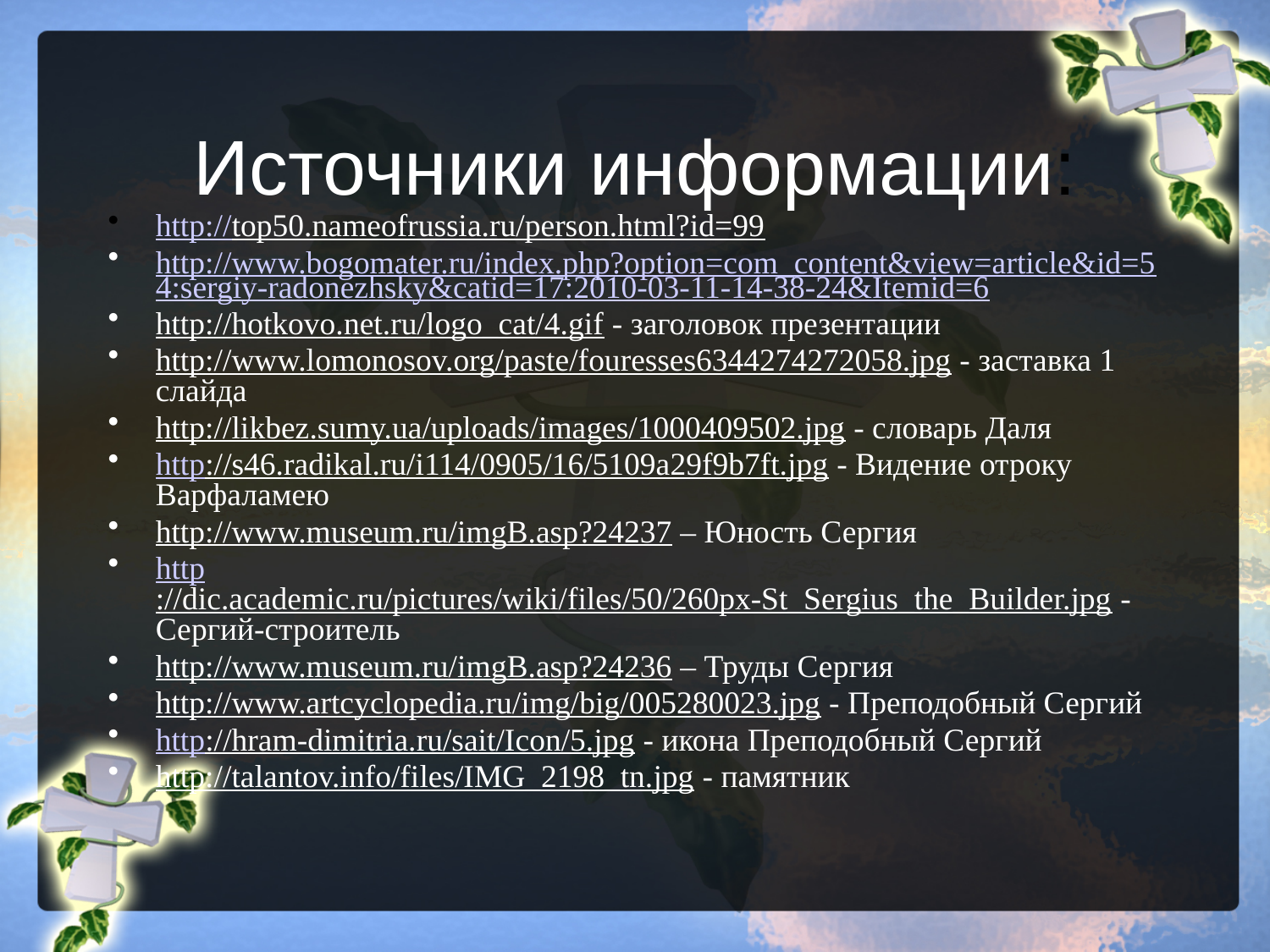

# Источники информации:
http://top50.nameofrussia.ru/person.html?id=99
http://www.bogomater.ru/index.php?option=com_content&view=article&id=54:sergiy-radonezhsky&catid=17:2010-03-11-14-38-24&Itemid=6
http://hotkovo.net.ru/logo_cat/4.gif - заголовок презентации
http://www.lomonosov.org/paste/fouresses6344274272058.jpg - заставка 1 слайда
http://likbez.sumy.ua/uploads/images/1000409502.jpg - словарь Даля
http://s46.radikal.ru/i114/0905/16/5109a29f9b7ft.jpg - Видение отроку Варфаламею
http://www.museum.ru/imgB.asp?24237 – Юность Сергия
http://dic.academic.ru/pictures/wiki/files/50/260px-St_Sergius_the_Builder.jpg - Сергий-строитель
http://www.museum.ru/imgB.asp?24236 – Труды Сергия
http://www.artcyclopedia.ru/img/big/005280023.jpg - Преподобный Сергий
http://hram-dimitria.ru/sait/Icon/5.jpg - икона Преподобный Сергий
http://talantov.info/files/IMG_2198_tn.jpg - памятник